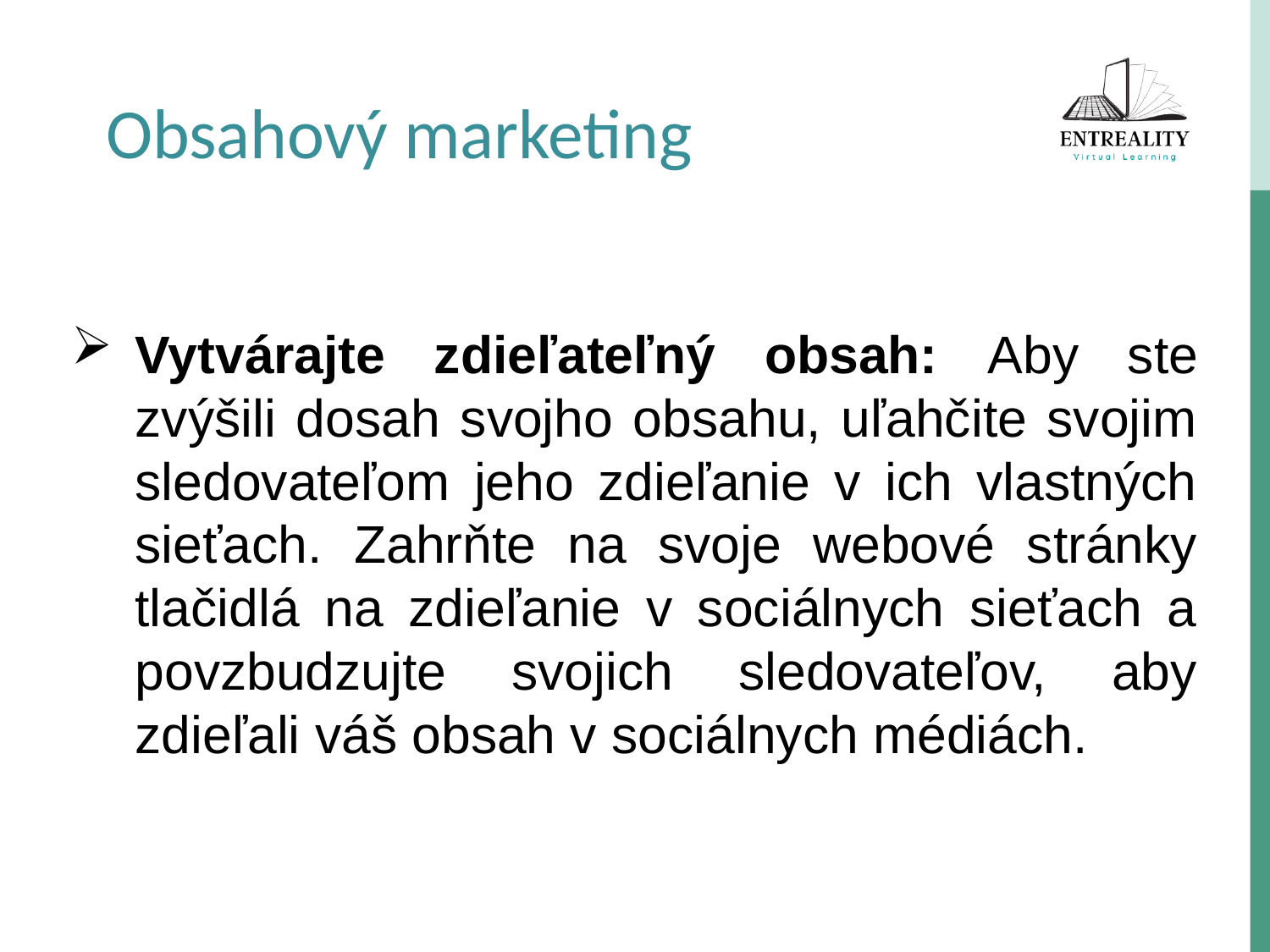

Obsahový marketing

Vytvárajte zdieľateľný obsah: Aby ste zvýšili dosah svojho obsahu, uľahčite svojim sledovateľom jeho zdieľanie v ich vlastných sieťach. Zahrňte na svoje webové stránky tlačidlá na zdieľanie v sociálnych sieťach a povzbudzujte svojich sledovateľov, aby zdieľali váš obsah v sociálnych médiách.